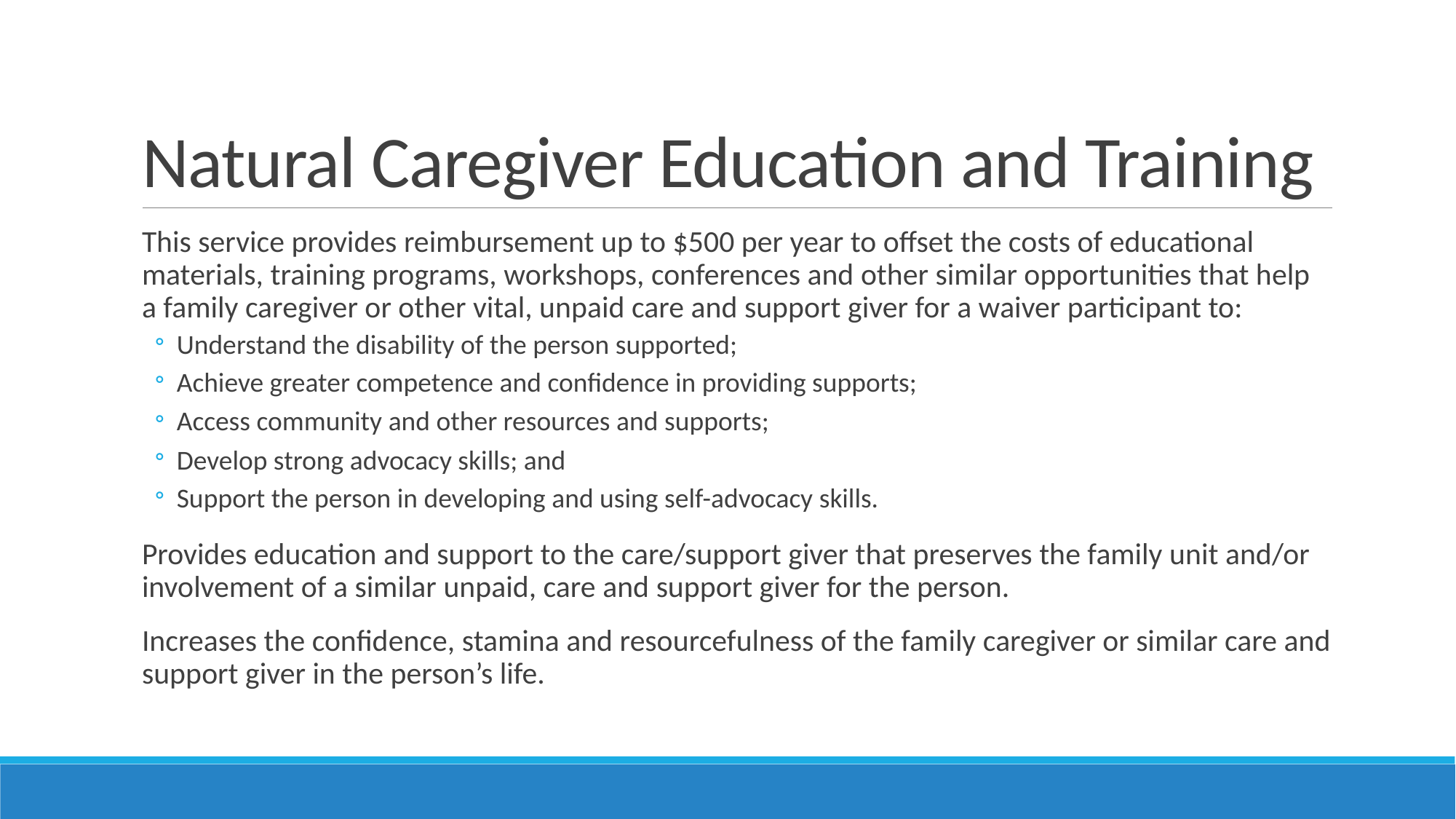

# Natural Caregiver Education and Training
This service provides reimbursement up to $500 per year to offset the costs of educational materials, training programs, workshops, conferences and other similar opportunities that help a family caregiver or other vital, unpaid care and support giver for a waiver participant to:
Understand the disability of the person supported;
Achieve greater competence and confidence in providing supports;
Access community and other resources and supports;
Develop strong advocacy skills; and
Support the person in developing and using self-advocacy skills.
Provides education and support to the care/support giver that preserves the family unit and/or involvement of a similar unpaid, care and support giver for the person.
Increases the confidence, stamina and resourcefulness of the family caregiver or similar care and support giver in the person’s life.